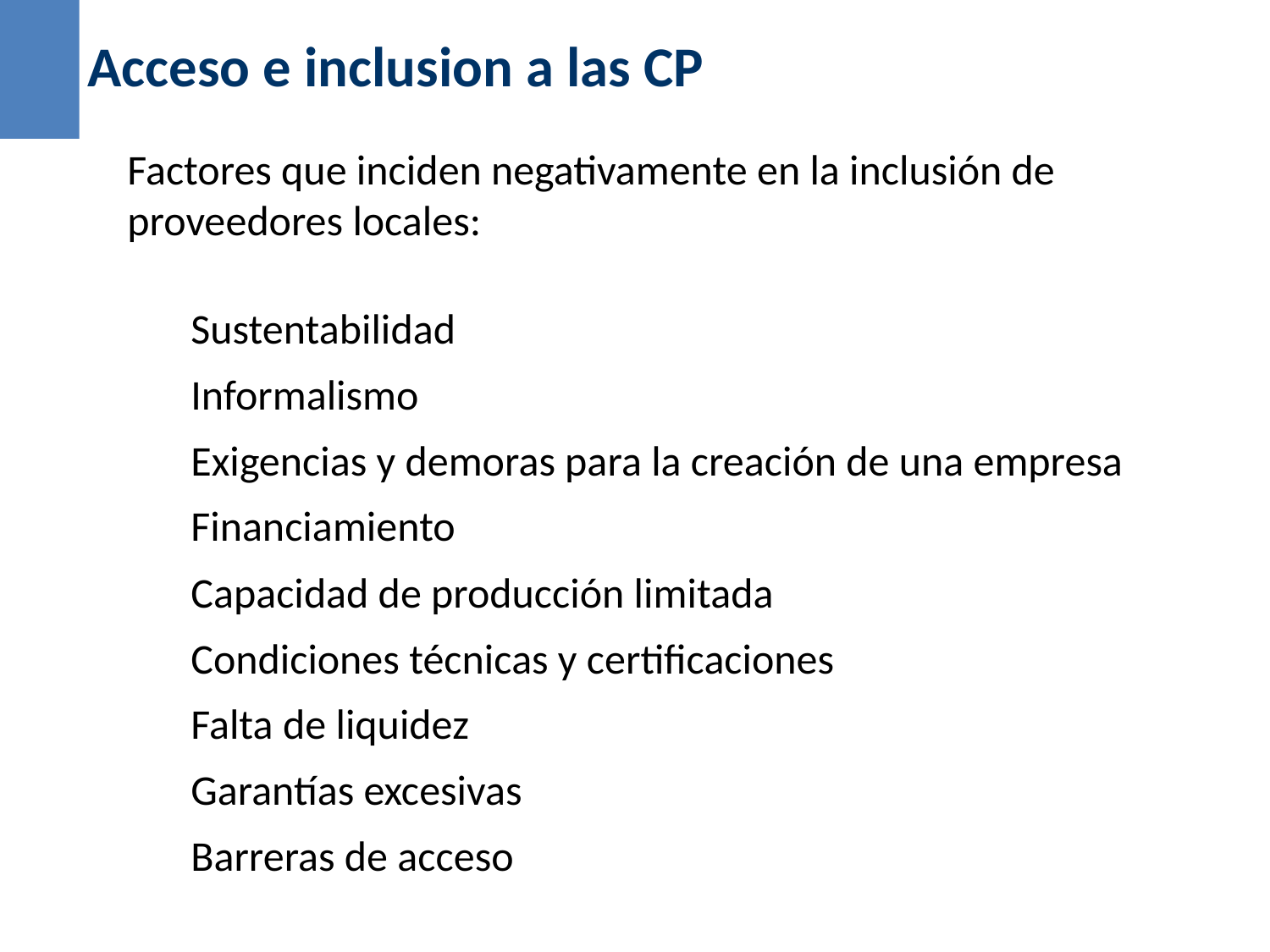

Acceso e inclusion a las CP
Factores que inciden negativamente en la inclusión de proveedores locales:

Sustentabilidad
Informalismo
Exigencias y demoras para la creación de una empresa
Financiamiento
Capacidad de producción limitada
Condiciones técnicas y certificaciones
Falta de liquidez
Garantías excesivas
Barreras de acceso